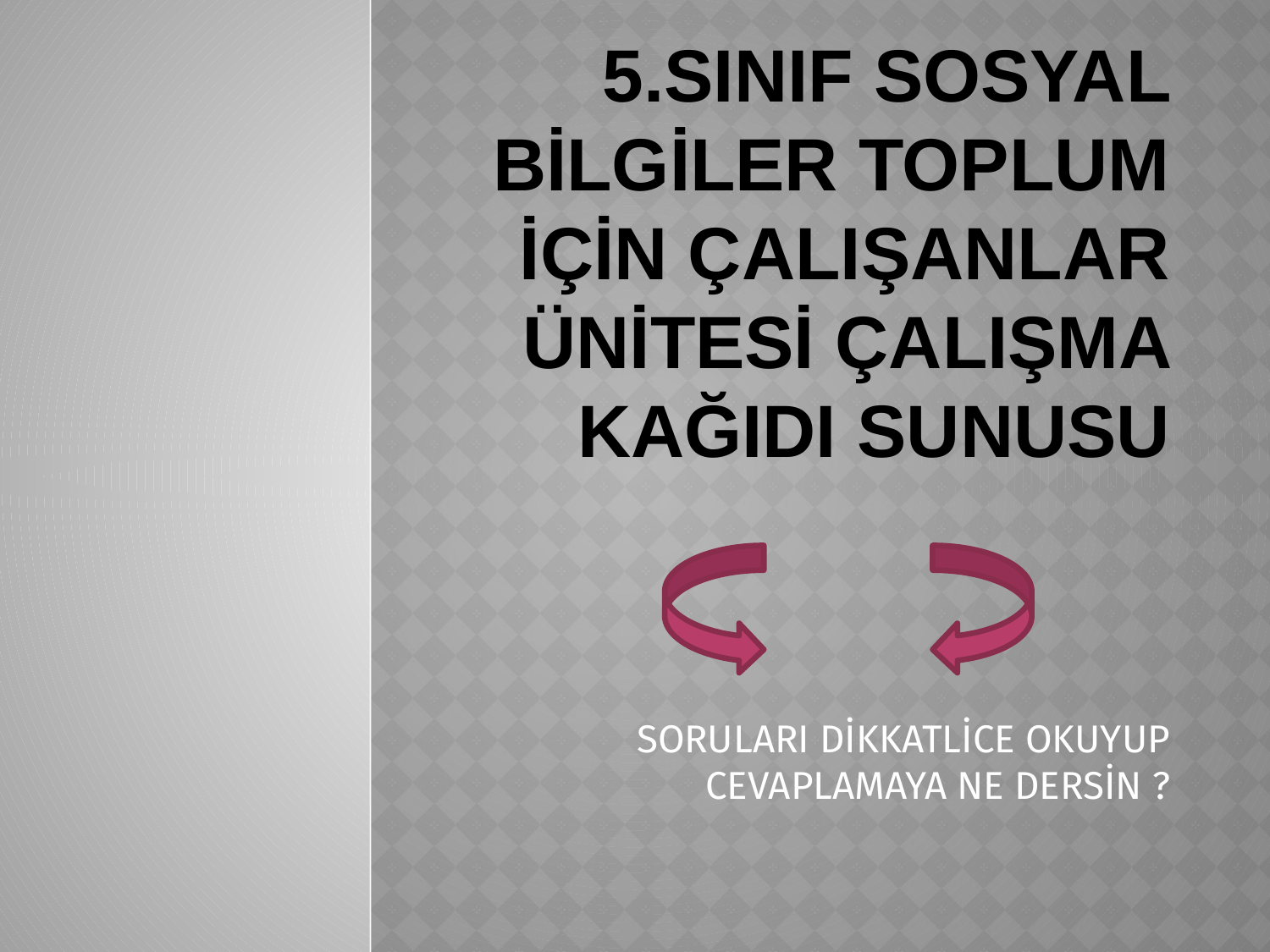

# 5.SINIF SOSYAL BİLGİLER TOPLUM İÇİN ÇALIŞANLAR ÜNİTESİ ÇALIŞMA KAĞIDI SUNUSU

SORULARI DİKKATLİCE OKUYUP CEVAPLAMAYA NE DERSİN ?